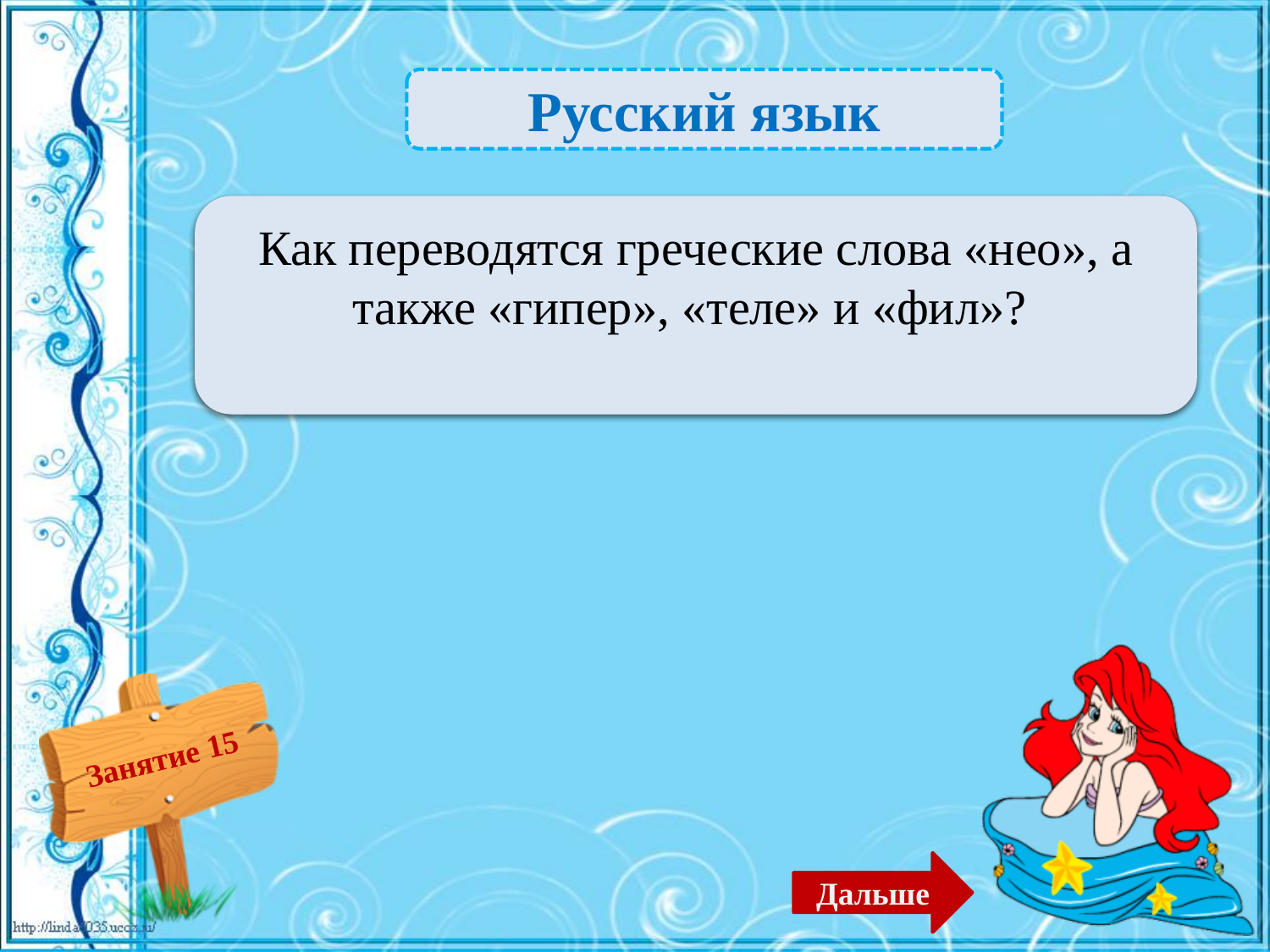

Русский язык

 Нео- «новый»,
Гипер – «сверх», «над»,
«Теле»- «далеко», фил – «любящий»– 2б.
Как переводятся греческие слова «нео», а также «гипер», «теле» и «фил»?

Дальше